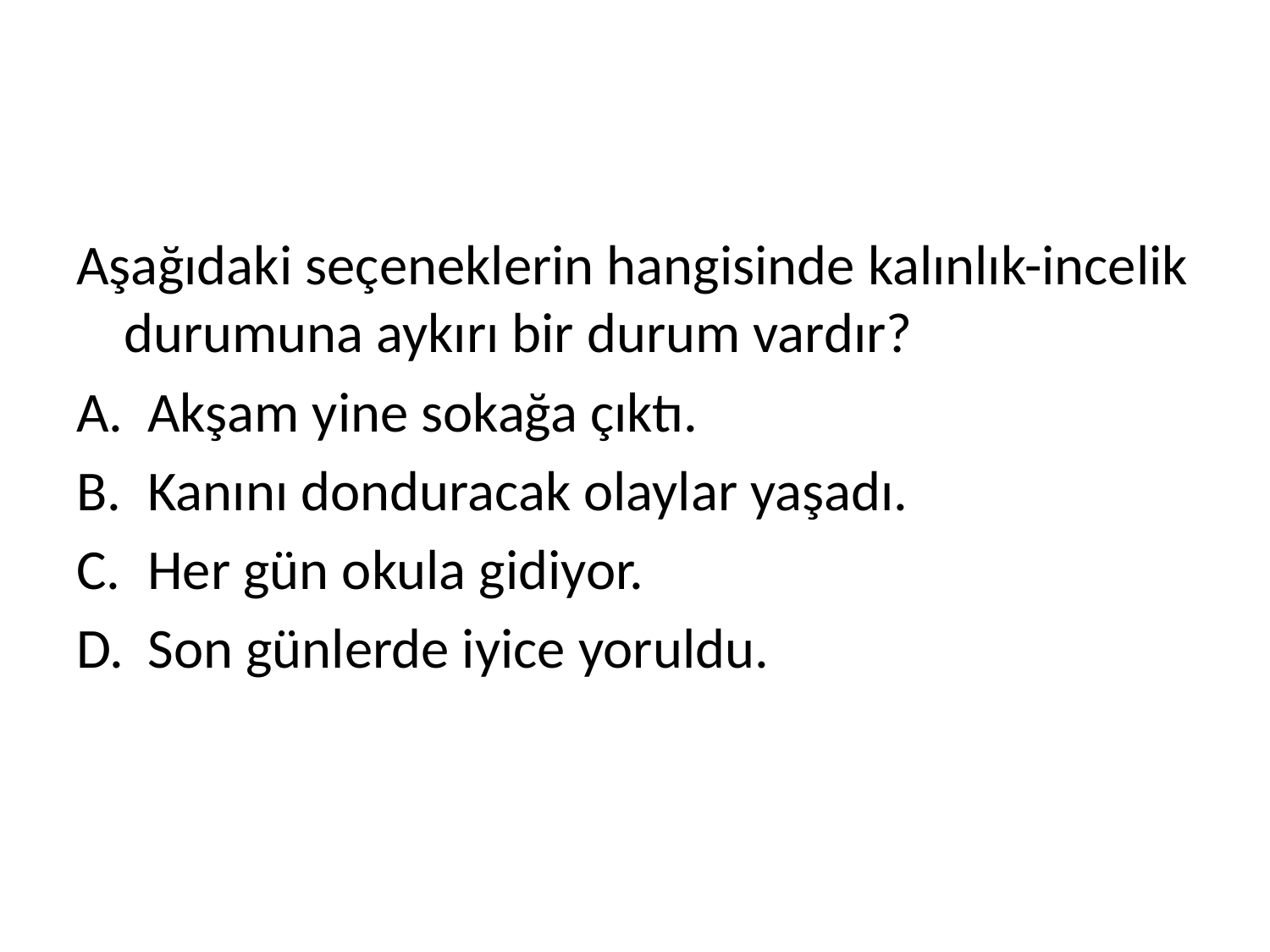

#
Aşağıdaki seçeneklerin hangisinde kalınlık-incelik durumuna aykırı bir durum vardır?
Akşam yine sokağa çıktı.
Kanını donduracak olaylar yaşadı.
Her gün okula gidiyor.
Son günlerde iyice yoruldu.